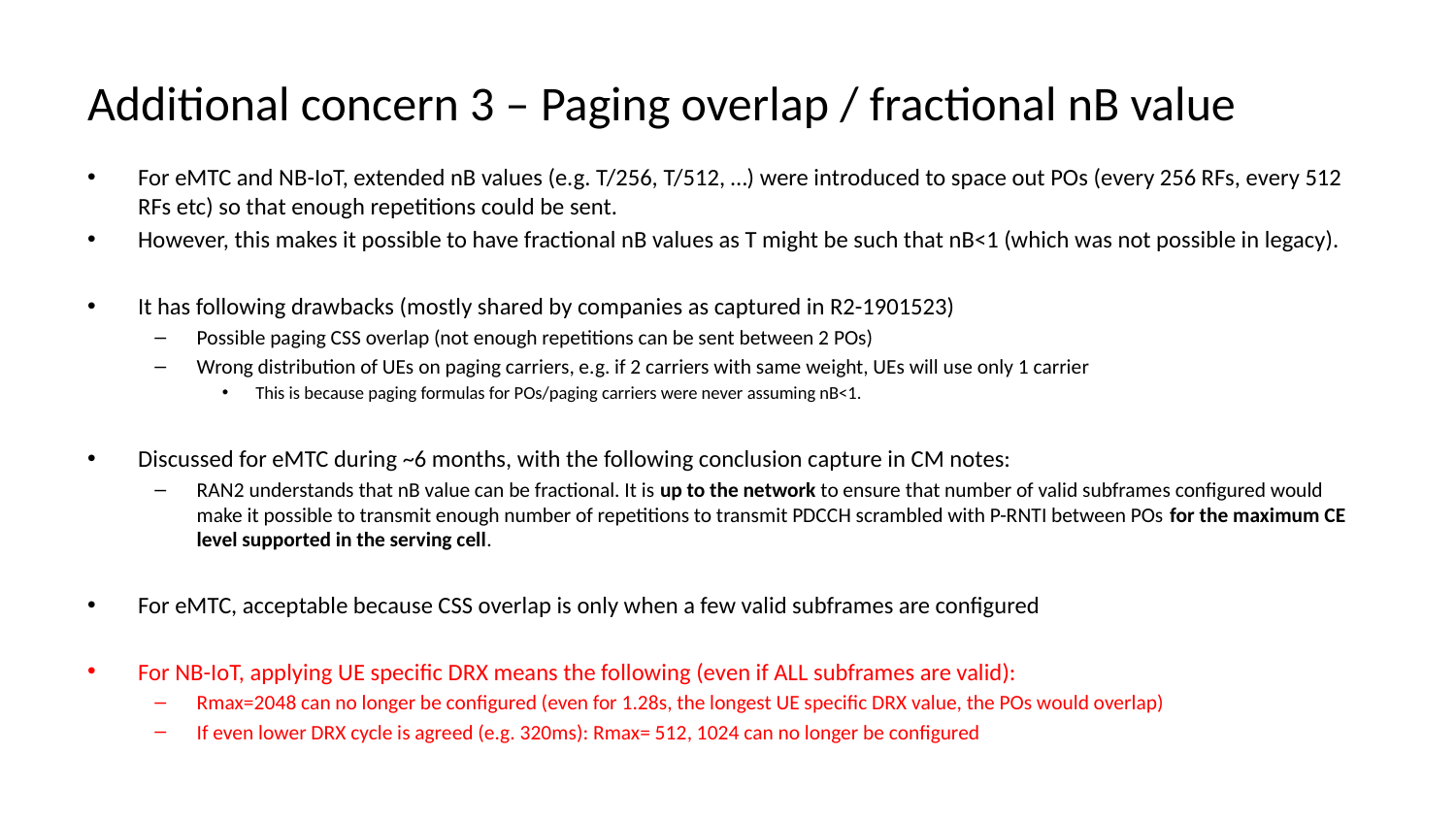

# Additional concern 3 – Paging overlap / fractional nB value
For eMTC and NB-IoT, extended nB values (e.g. T/256, T/512, …) were introduced to space out POs (every 256 RFs, every 512 RFs etc) so that enough repetitions could be sent.
However, this makes it possible to have fractional nB values as T might be such that nB<1 (which was not possible in legacy).

It has following drawbacks (mostly shared by companies as captured in R2-1901523)
Possible paging CSS overlap (not enough repetitions can be sent between 2 POs)
Wrong distribution of UEs on paging carriers, e.g. if 2 carriers with same weight, UEs will use only 1 carrier
This is because paging formulas for POs/paging carriers were never assuming nB<1.

Discussed for eMTC during ~6 months, with the following conclusion capture in CM notes:
RAN2 understands that nB value can be fractional. It is up to the network to ensure that number of valid subframes configured would make it possible to transmit enough number of repetitions to transmit PDCCH scrambled with P-RNTI between POs for the maximum CE level supported in the serving cell.

For eMTC, acceptable because CSS overlap is only when a few valid subframes are configured

For NB-IoT, applying UE specific DRX means the following (even if ALL subframes are valid):
Rmax=2048 can no longer be configured (even for 1.28s, the longest UE specific DRX value, the POs would overlap)
If even lower DRX cycle is agreed (e.g. 320ms): Rmax= 512, 1024 can no longer be configured